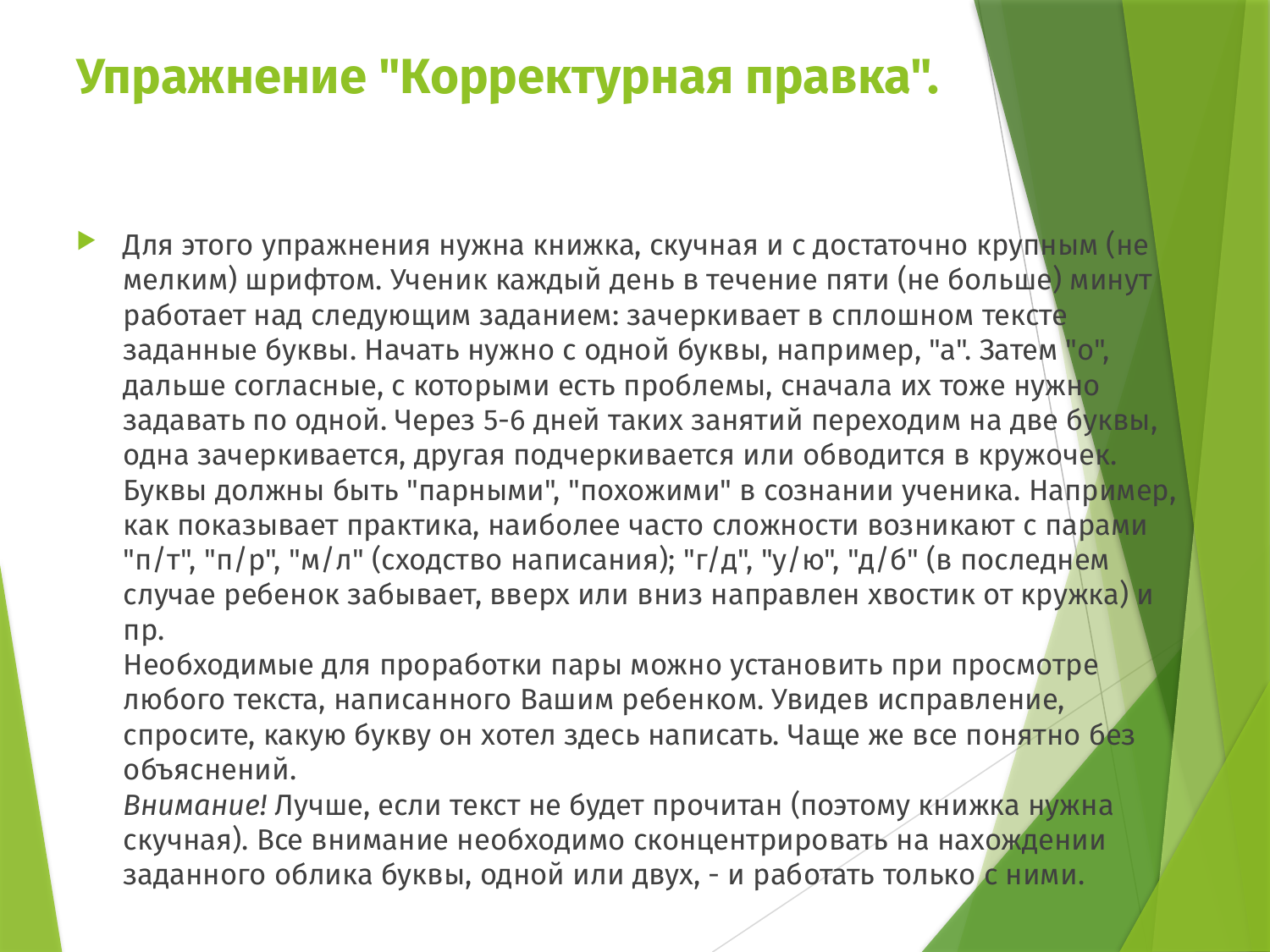

# Упражнение "Корректурная правка".

Для этого упражнения нужна книжка, скучная и с достаточно крупным (не мелким) шрифтом. Ученик каждый день в течение пяти (не больше) минут работает над следующим заданием: зачеркивает в сплошном тексте заданные буквы. Начать нужно с одной буквы, например, "а". Затем "о", дальше согласные, с которыми есть проблемы, сначала их тоже нужно задавать по одной. Через 5-6 дней таких занятий переходим на две буквы, одна зачеркивается, другая подчеркивается или обводится в кружочек. Буквы должны быть "парными", "похожими" в сознании ученика. Например, как показывает практика, наиболее часто сложности возникают с парами "п/т", "п/р", "м/л" (сходство написания); "г/д", "у/ю", "д/б" (в последнем случае ребенок забывает, вверх или вниз направлен хвостик от кружка) и пр.
Необходимые для проработки пары можно установить при просмотре любого текста, написанного Вашим ребенком. Увидев исправление, спросите, какую букву он хотел здесь написать. Чаще же все понятно без объяснений.
Внимание! Лучше, если текст не будет прочитан (поэтому книжка нужна скучная). Все внимание необходимо сконцентрировать на нахождении заданного облика буквы, одной или двух, - и работать только с ними.